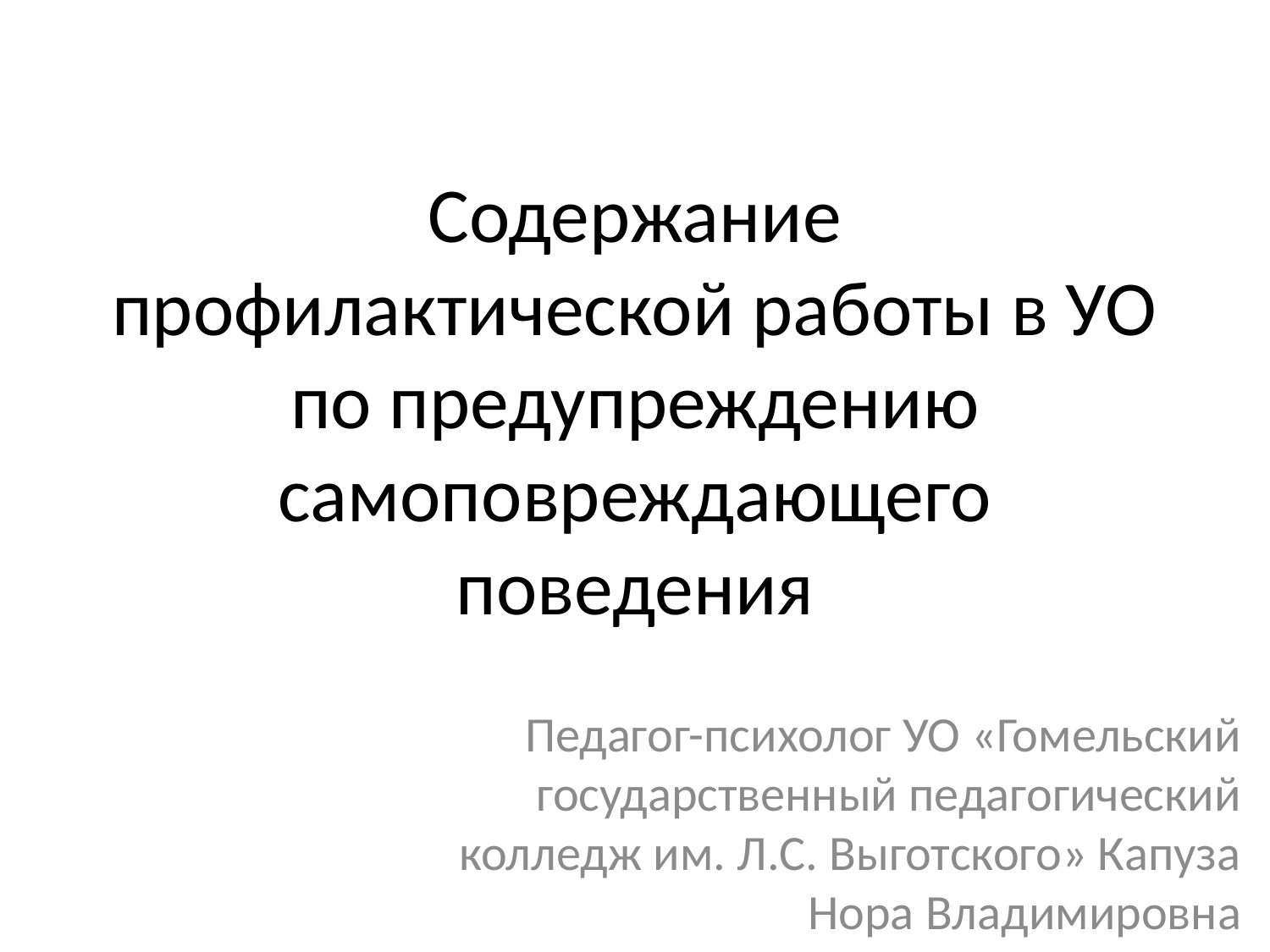

# Содержание профилактической работы в УО по предупреждению самоповреждающего поведения
Педагог-психолог УО «Гомельский государственный педагогический колледж им. Л.С. Выготского» Капуза Нора Владимировна